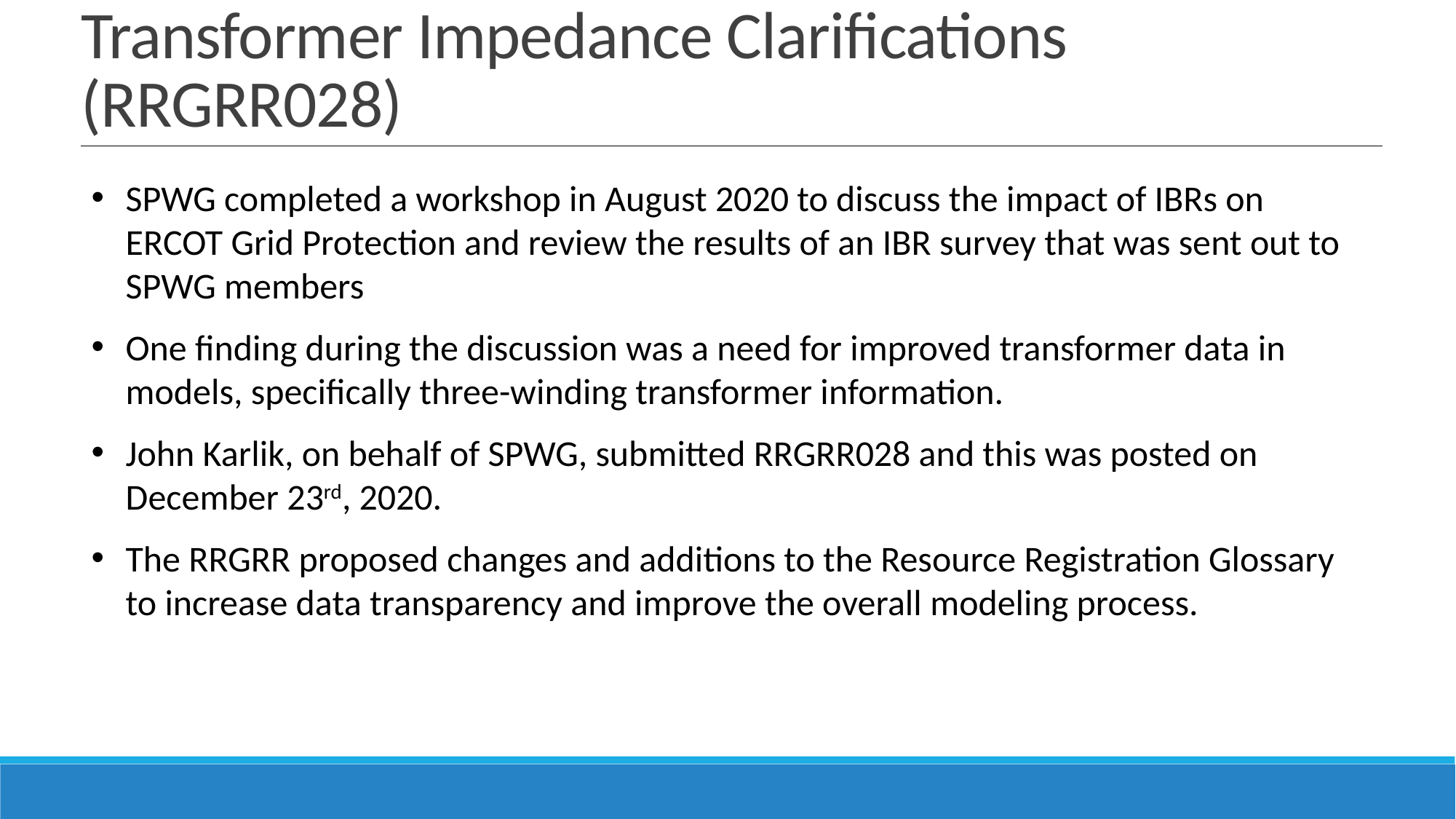

Transformer Impedance Clarifications (RRGRR028)
SPWG completed a workshop in August 2020 to discuss the impact of IBRs on ERCOT Grid Protection and review the results of an IBR survey that was sent out to SPWG members
One finding during the discussion was a need for improved transformer data in models, specifically three-winding transformer information.
John Karlik, on behalf of SPWG, submitted RRGRR028 and this was posted on December 23rd, 2020.
The RRGRR proposed changes and additions to the Resource Registration Glossary to increase data transparency and improve the overall modeling process.